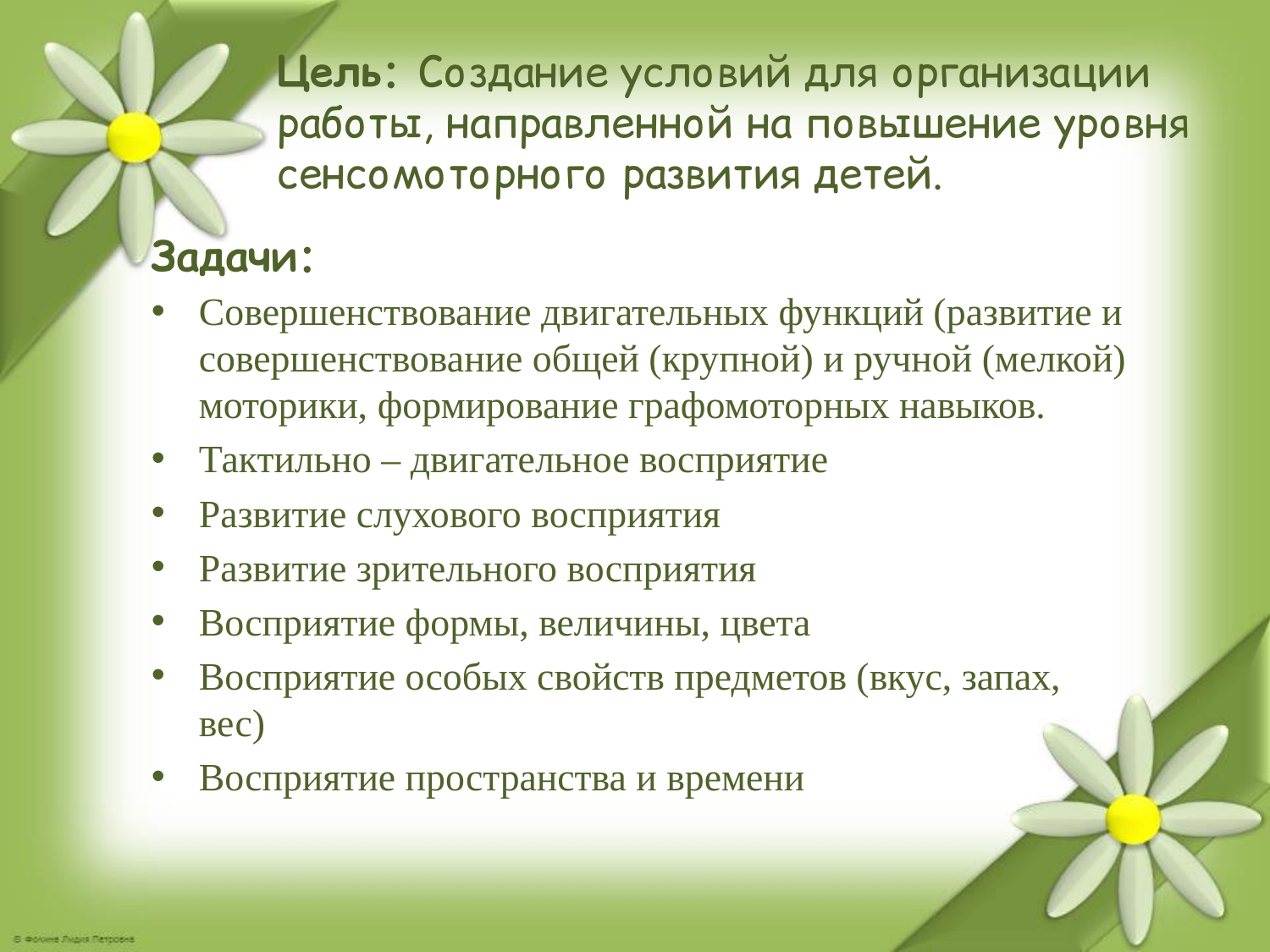

# Цель: Создание условий для организации работы, направленной на повышение уровня сенсомоторного развития детей.
Задачи:
Совершенствование двигательных функций (развитие и совершенствование общей (крупной) и ручной (мелкой) моторики, формирование графомоторных навыков.
Тактильно – двигательное восприятие
Развитие слухового восприятия
Развитие зрительного восприятия
Восприятие формы, величины, цвета
Восприятие особых свойств предметов (вкус, запах, вес)
Восприятие пространства и времени